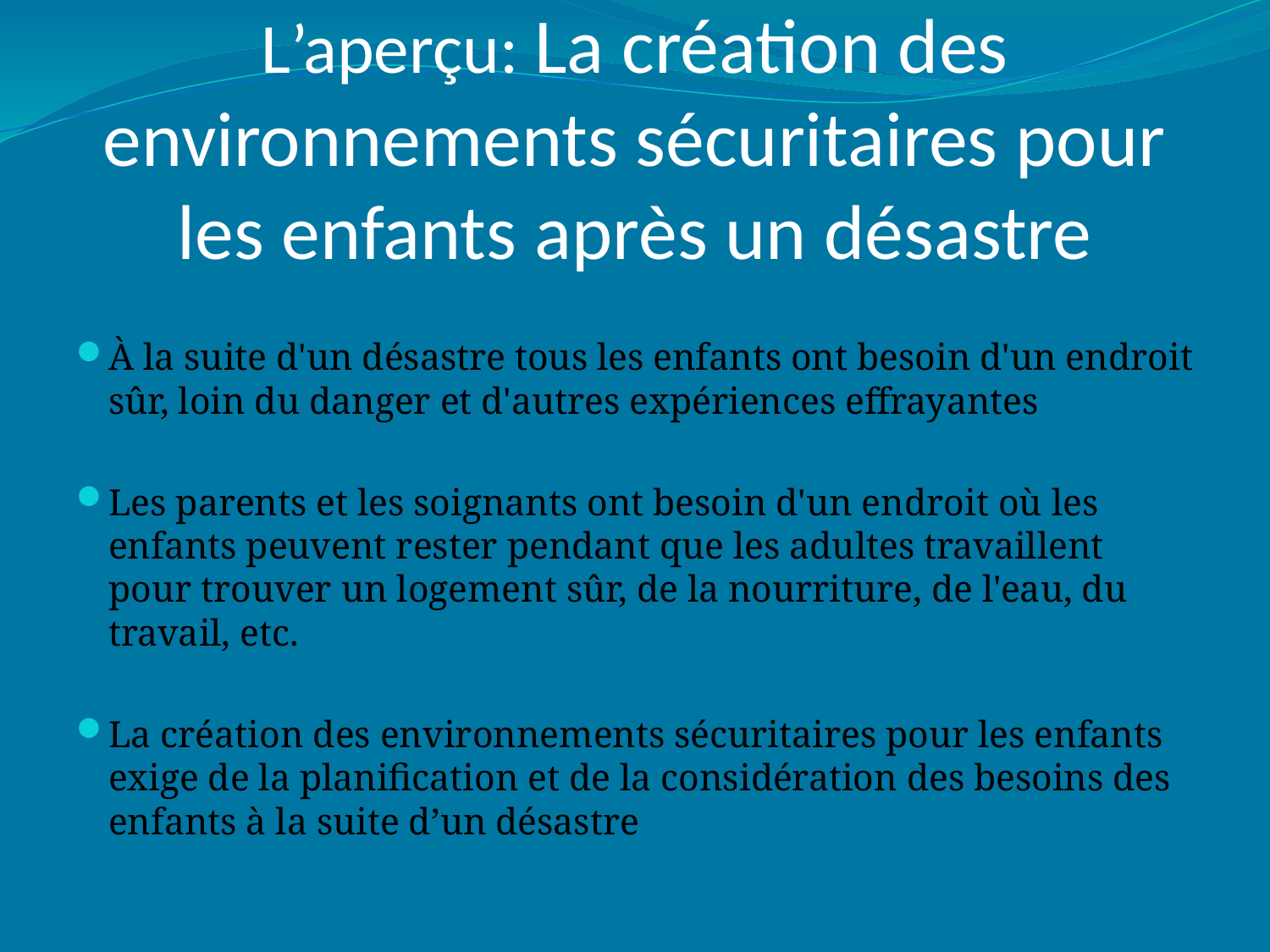

# L’aperçu: La création des environnements sécuritaires pour les enfants après un désastre
À la suite d'un désastre tous les enfants ont besoin d'un endroit sûr, loin du danger et d'autres expériences effrayantes

Les parents et les soignants ont besoin d'un endroit où les enfants peuvent rester pendant que les adultes travaillent pour trouver un logement sûr, de la nourriture, de l'eau, du travail, etc.

La création des environnements sécuritaires pour les enfants  exige de la planification et de la considération des besoins des enfants à la suite d’un désastre